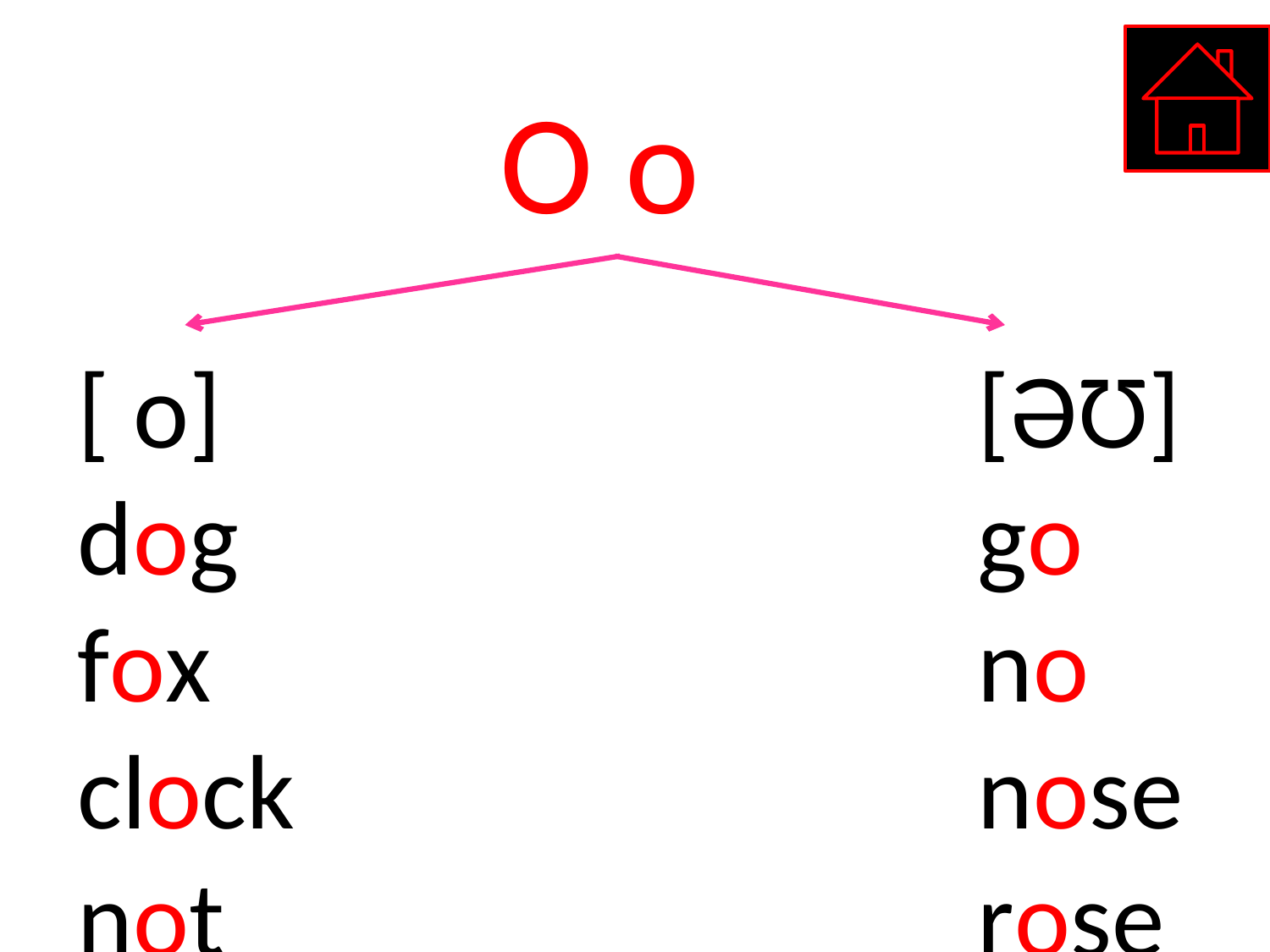

#
O o
[ o]
dog
fox
clock
not
[ƏƱ]
go
no
nose
rose